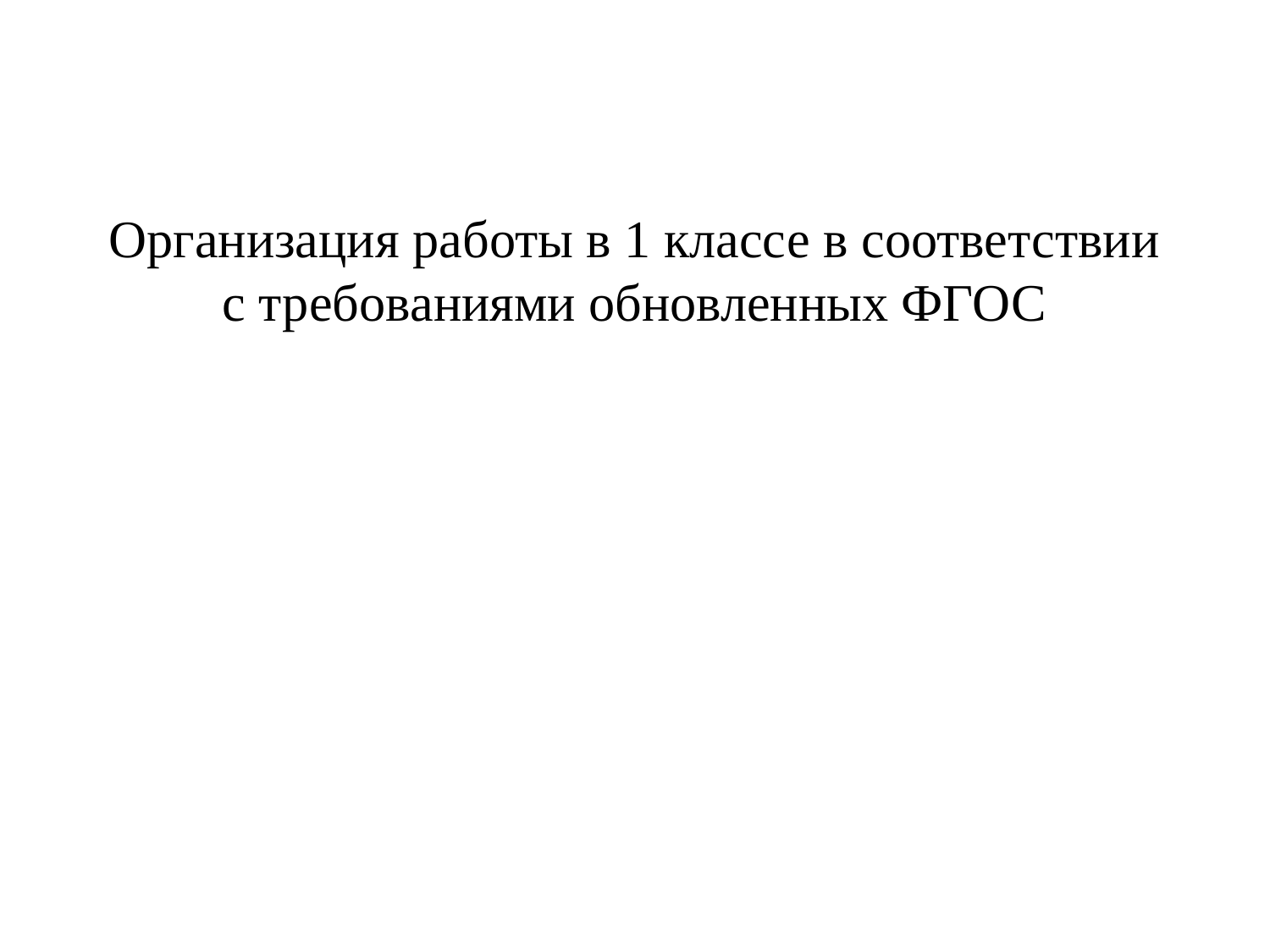

# Организация работы в 1 классе в соответствии с требованиями обновленных ФГОС